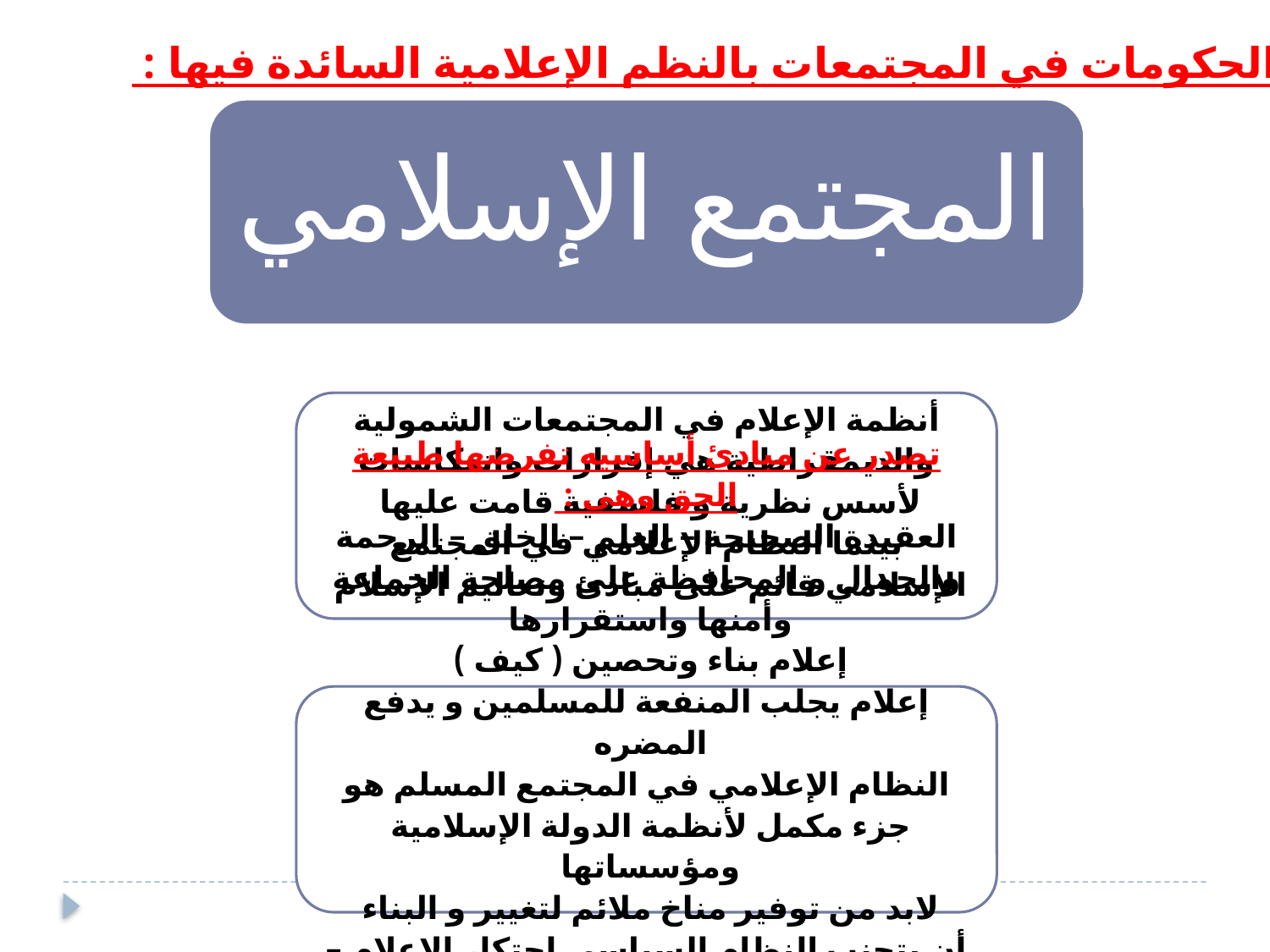

علاقة الحكومات في المجتمعات بالنظم الإعلامية السائدة فيها :